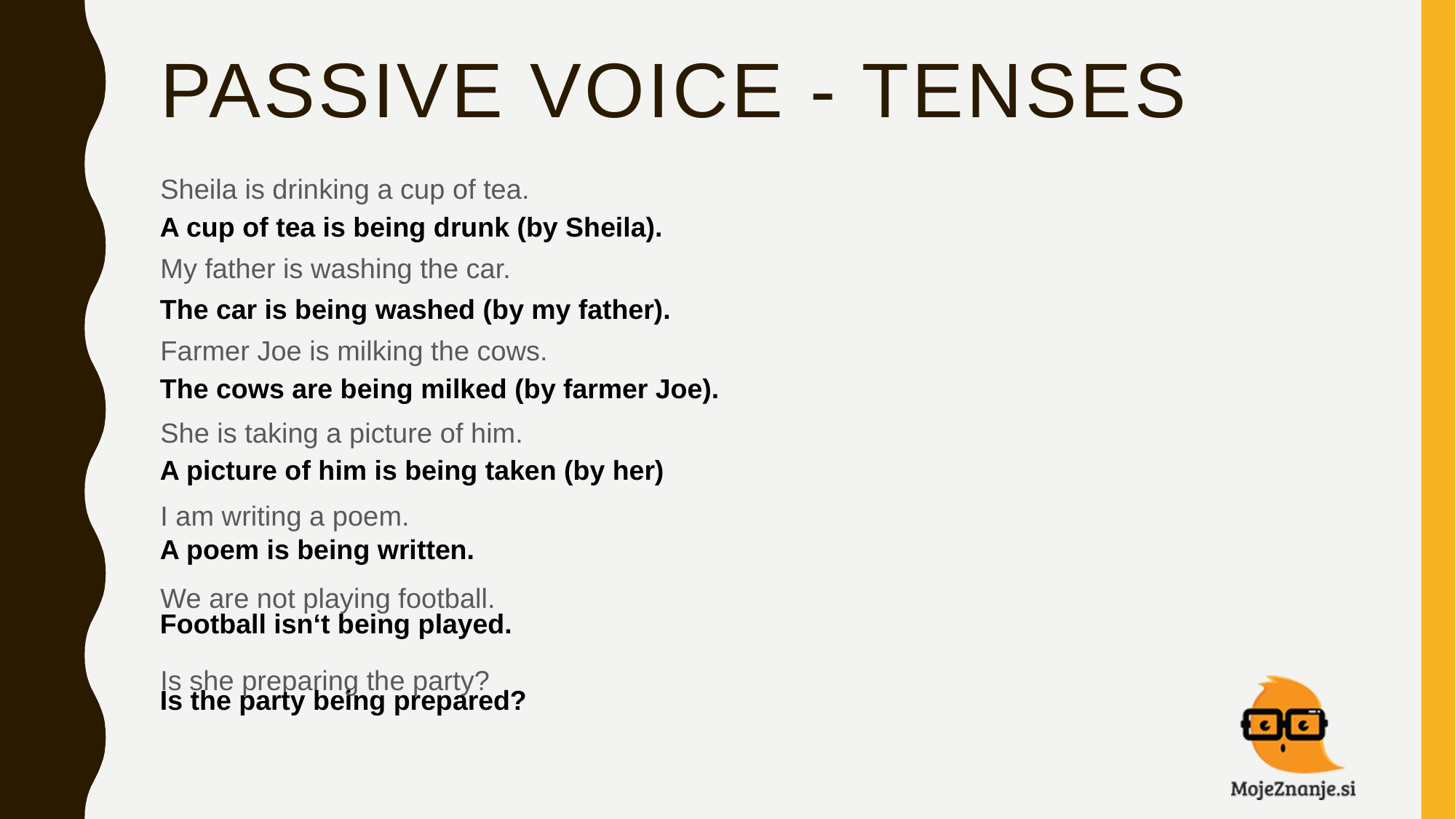

# PASSIVE VOICE - TENSES
Sheila is drinking a cup of tea.
My father is washing the car.
Farmer Joe is milking the cows.
She is taking a picture of him.
I am writing a poem.
We are not playing football.
Is she preparing the party?
A cup of tea is being drunk (by Sheila).
The car is being washed (by my father).
The cows are being milked (by farmer Joe).
A picture of him is being taken (by her)
A poem is being written.
Football isn‘t being played.
Is the party being prepared?